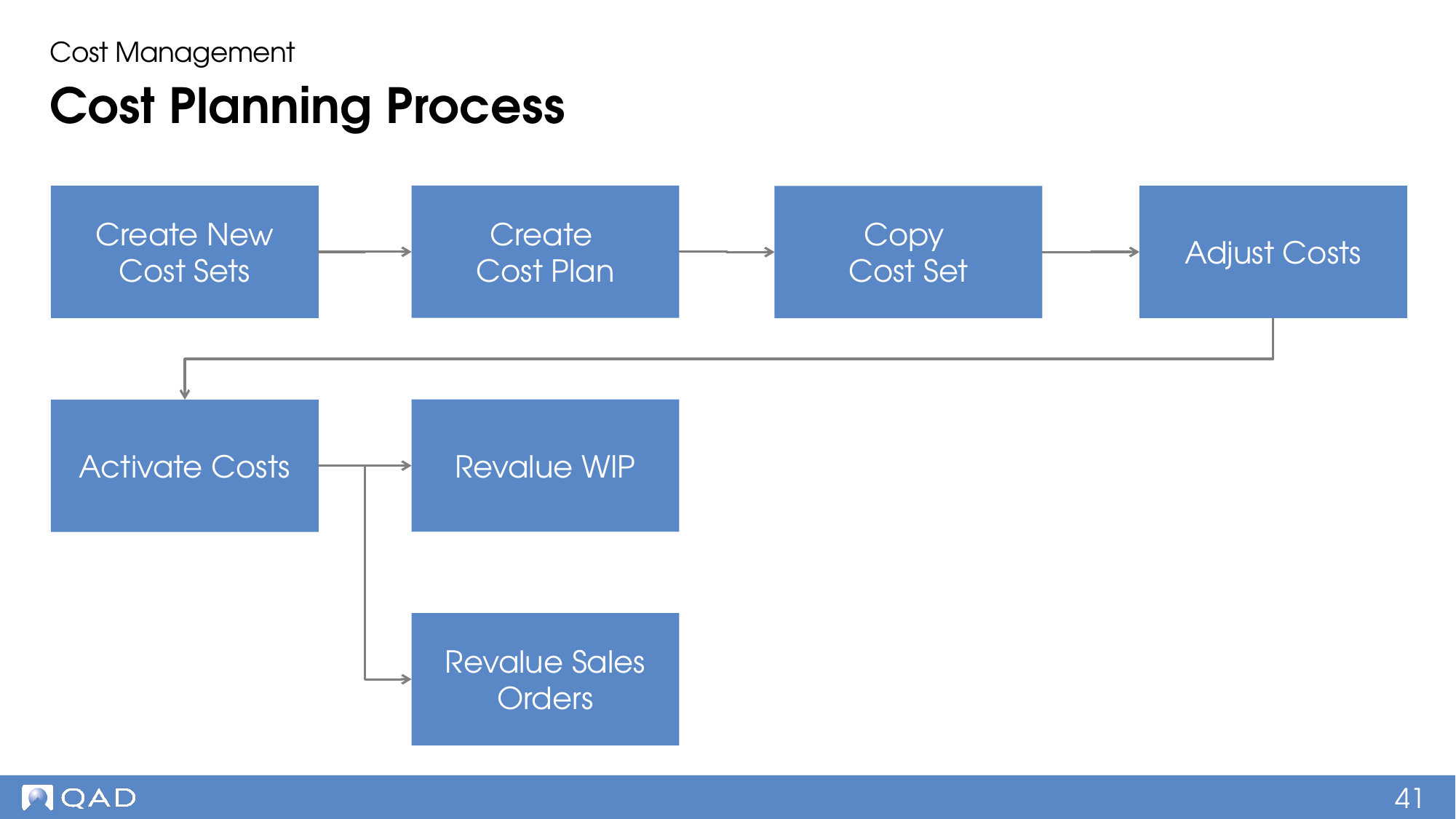

Cost Management
# Cost Planning Process
Create
Cost Plan
Create New
Cost Sets
Adjust Costs
Copy
Cost Set
Revalue WIP
Activate Costs
Revalue Sales
Orders
41